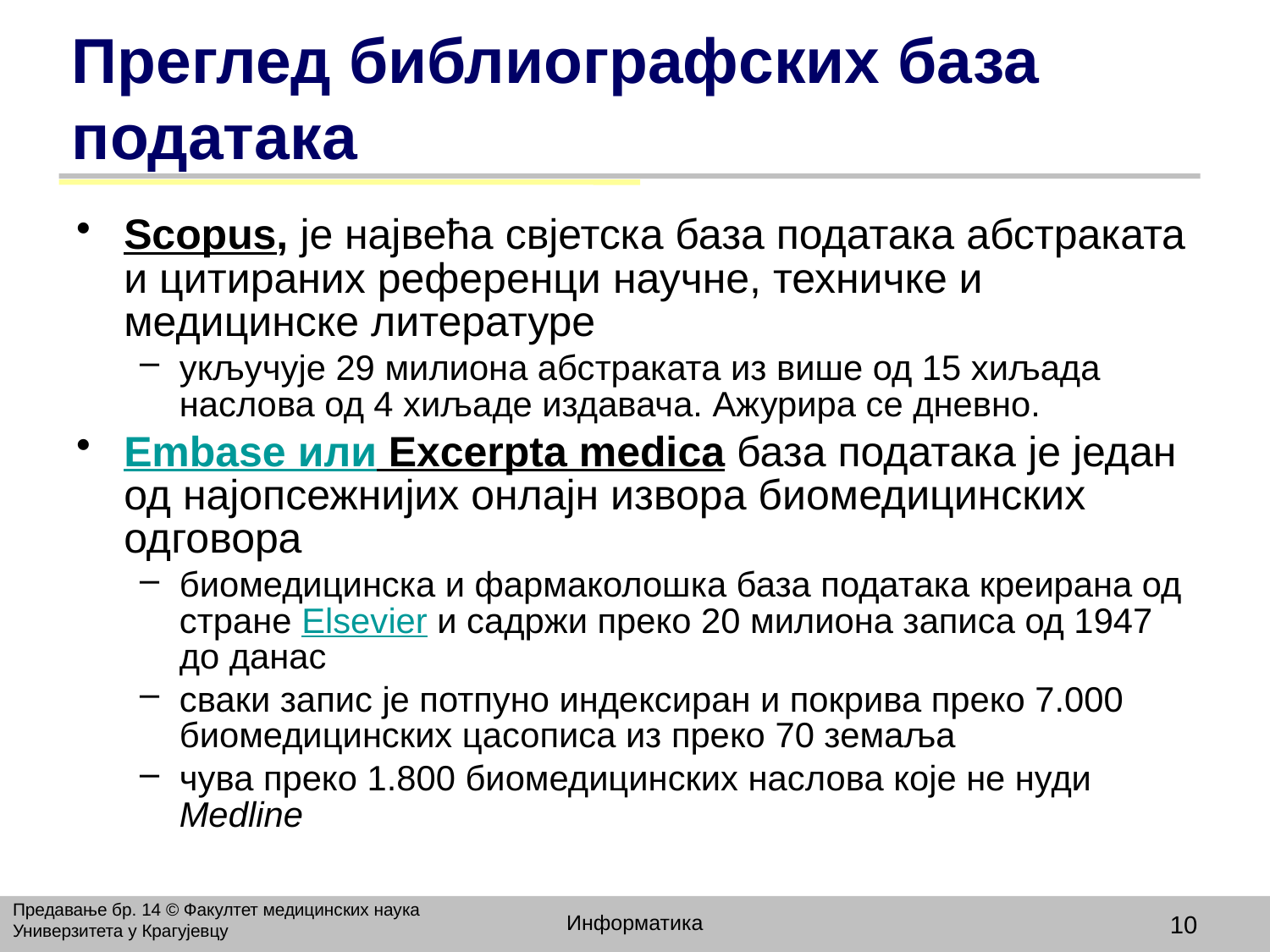

# Преглед библиографских база података
Scopus, је највећа свјетска база података абстраката и цитираних референци научне, техничке и медицинске литературе
укључује 29 милиона абстраката из више од 15 хиљада наслова од 4 хиљаде издавача. Ажурира се дневно.
Embase или Excerpta medica база података је један од најопсежнијих онлајн извора биомедицинских одговора
биомедицинска и фармаколошка база података креирана од стране Elsevier и садржи преко 20 милиона записа од 1947 до данас
сваки запис је потпуно индексиран и покрива преко 7.000 биомедицинских цасописа из преко 70 земаља
чува преко 1.800 биомедицинских наслова које не нуди Medline
Предавање бр. 14 © Факултет медицинских наука Универзитета у Крагујевцу
Информатика
10